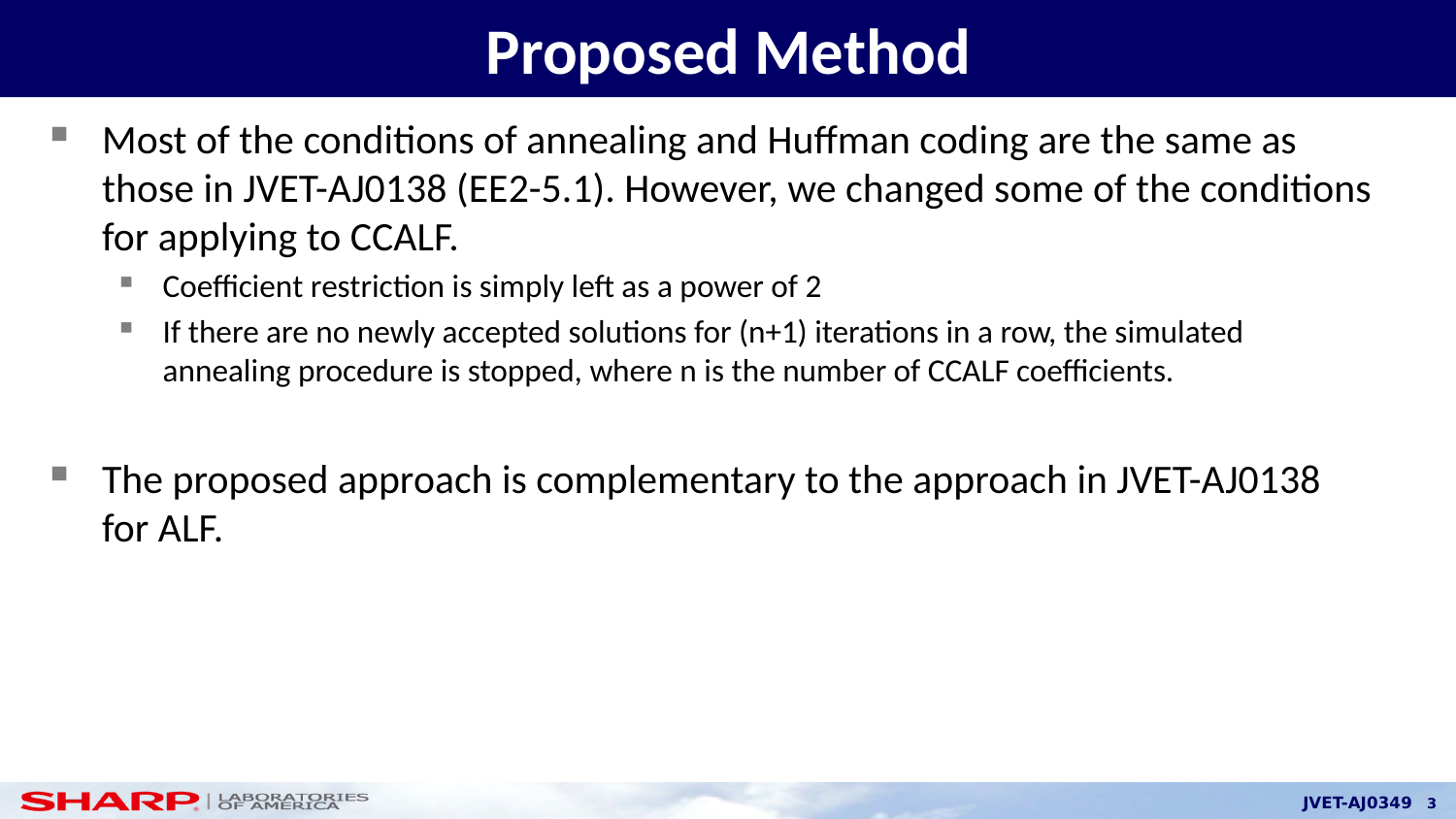

# Proposed Method
Most of the conditions of annealing and Huffman coding are the same as those in JVET-AJ0138 (EE2-5.1). However, we changed some of the conditions for applying to CCALF.
Coefficient restriction is simply left as a power of 2
If there are no newly accepted solutions for (n+1) iterations in a row, the simulated annealing procedure is stopped, where n is the number of CCALF coefficients.

The proposed approach is complementary to the approach in JVET-AJ0138 for ALF.